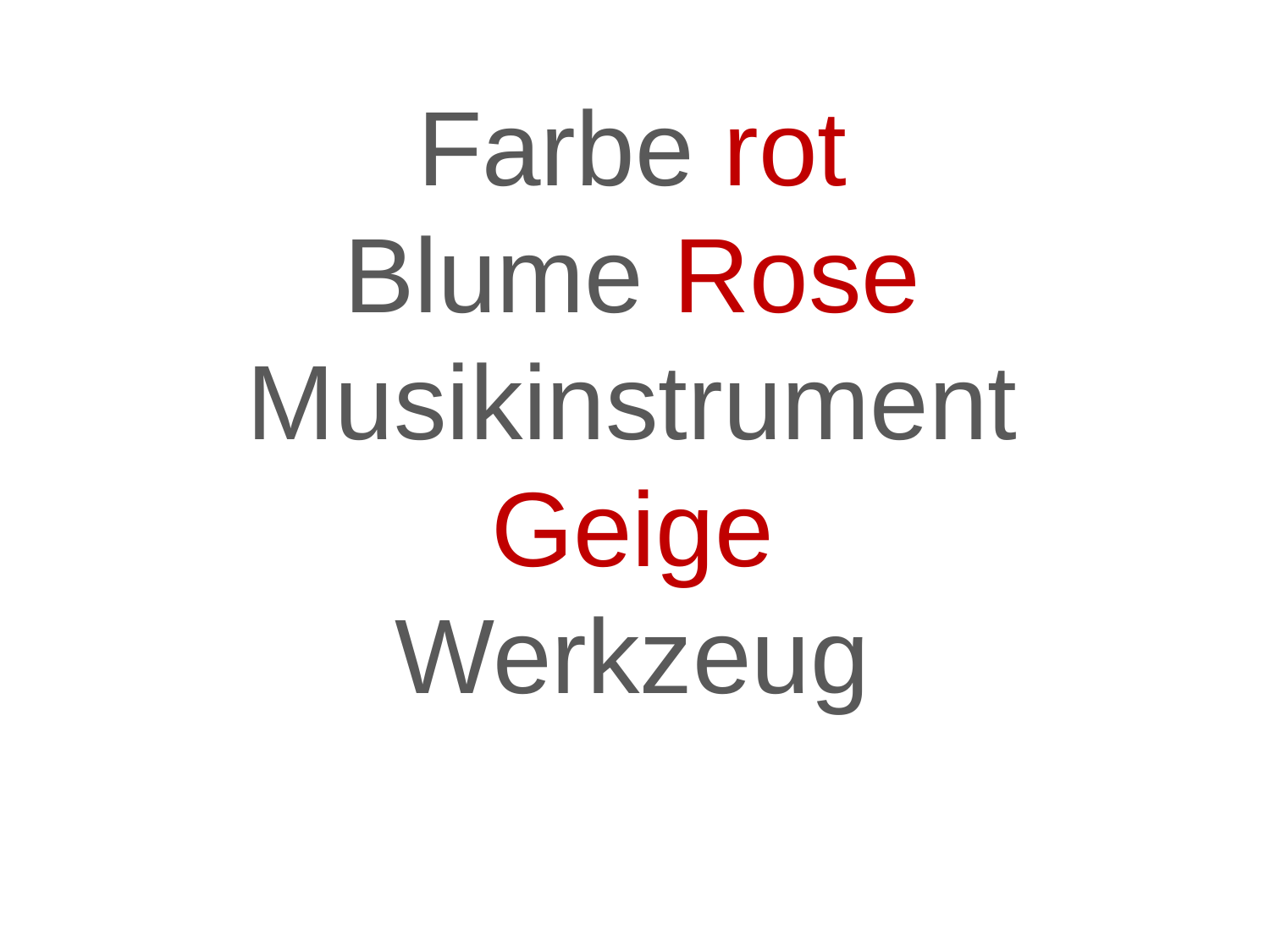

Farbe rot
Blume Rose
Musikinstrument Geige
Werkzeug